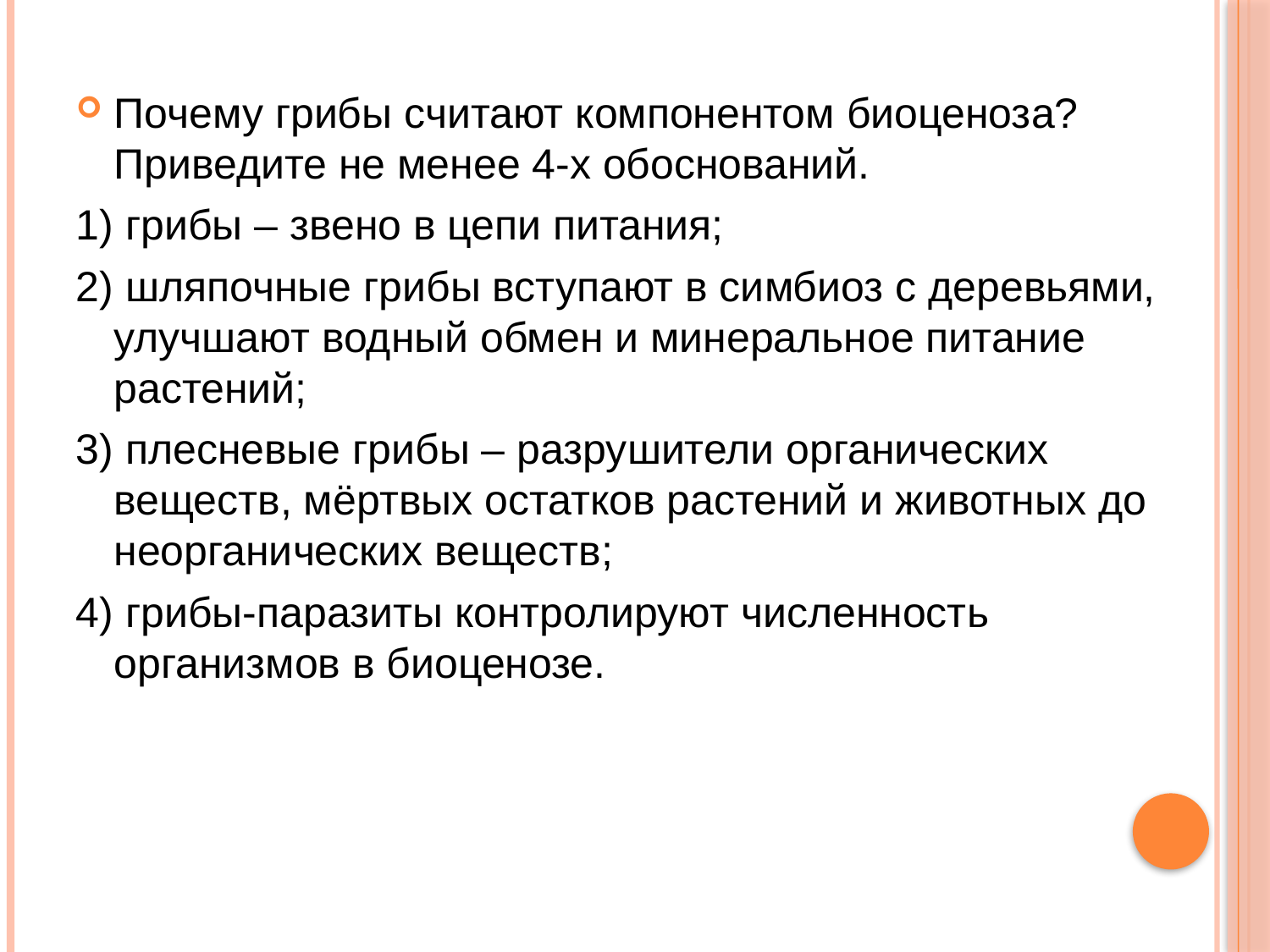

#
Почему грибы считают компонентом биоценоза? Приведите не менее 4-х обоснований.
1) грибы – звено в цепи питания;
2) шляпочные грибы вступают в симбиоз с деревьями, улучшают водный обмен и минеральное питание растений;
3) плесневые грибы – разрушители органических веществ, мёртвых остатков растений и животных до неорганических веществ;
4) грибы-паразиты контролируют численность организмов в биоценозе.